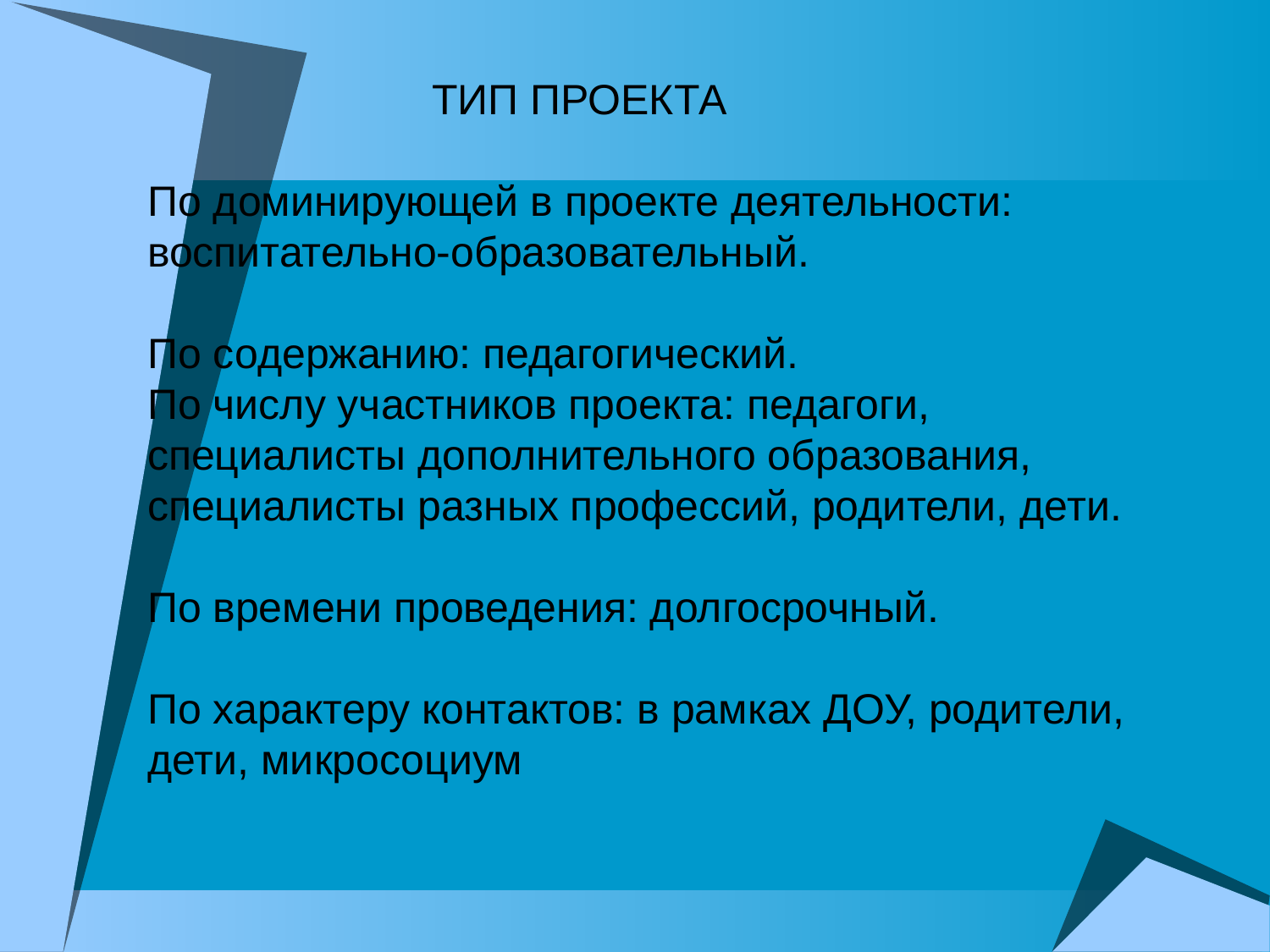

ТИП ПРОЕКТА

По доминирующей в проекте деятельности: воспитательно-образовательный.

По содержанию: педагогический.
По числу участников проекта: педагоги, специалисты дополнительного образования,
специалисты разных профессий, родители, дети.

По времени проведения: долгосрочный.

По характеру контактов: в рамках ДОУ, родители, дети, микросоциум